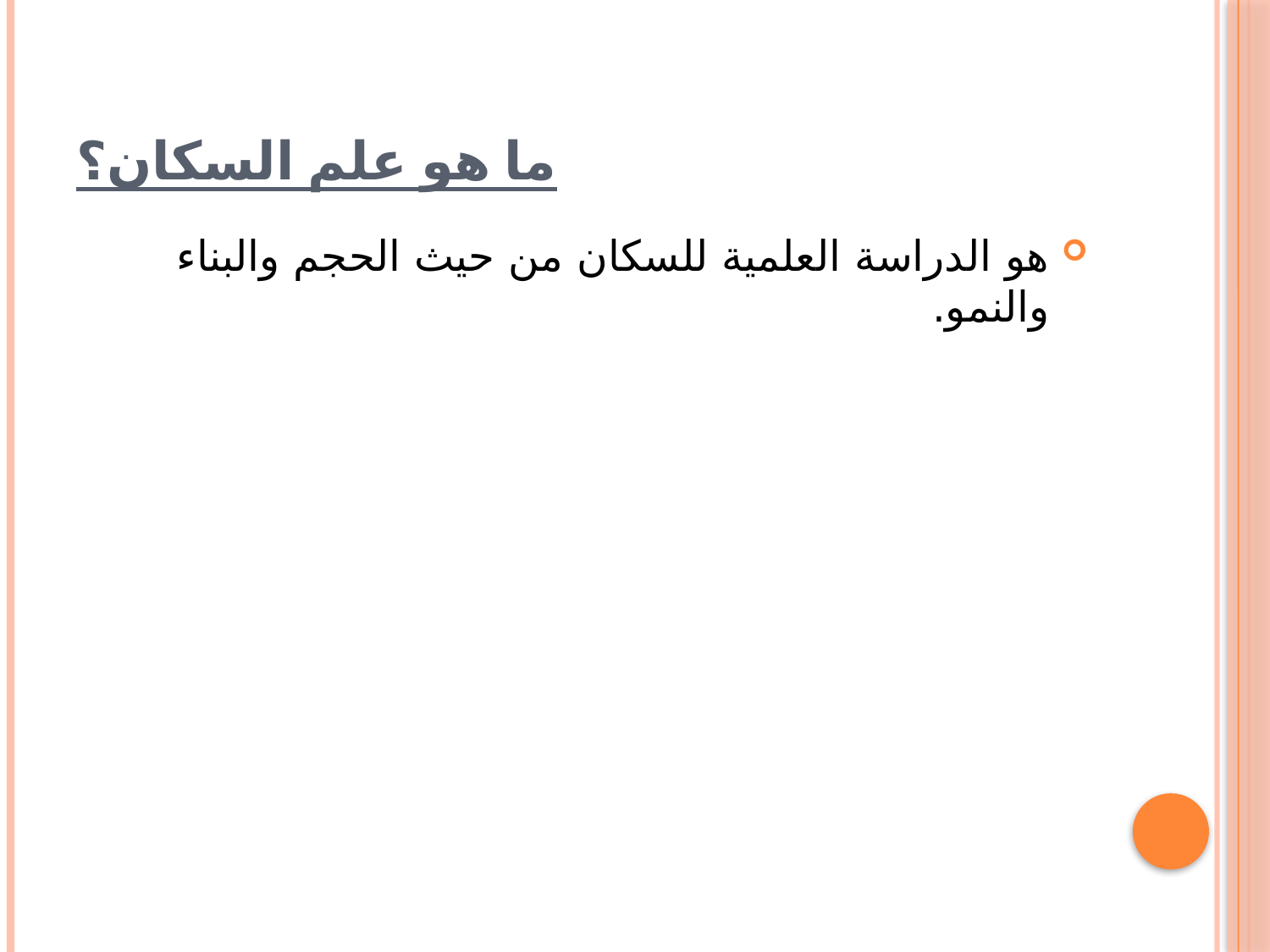

# ما هو علم السكان؟
هو الدراسة العلمية للسكان من حيث الحجم والبناء والنمو.